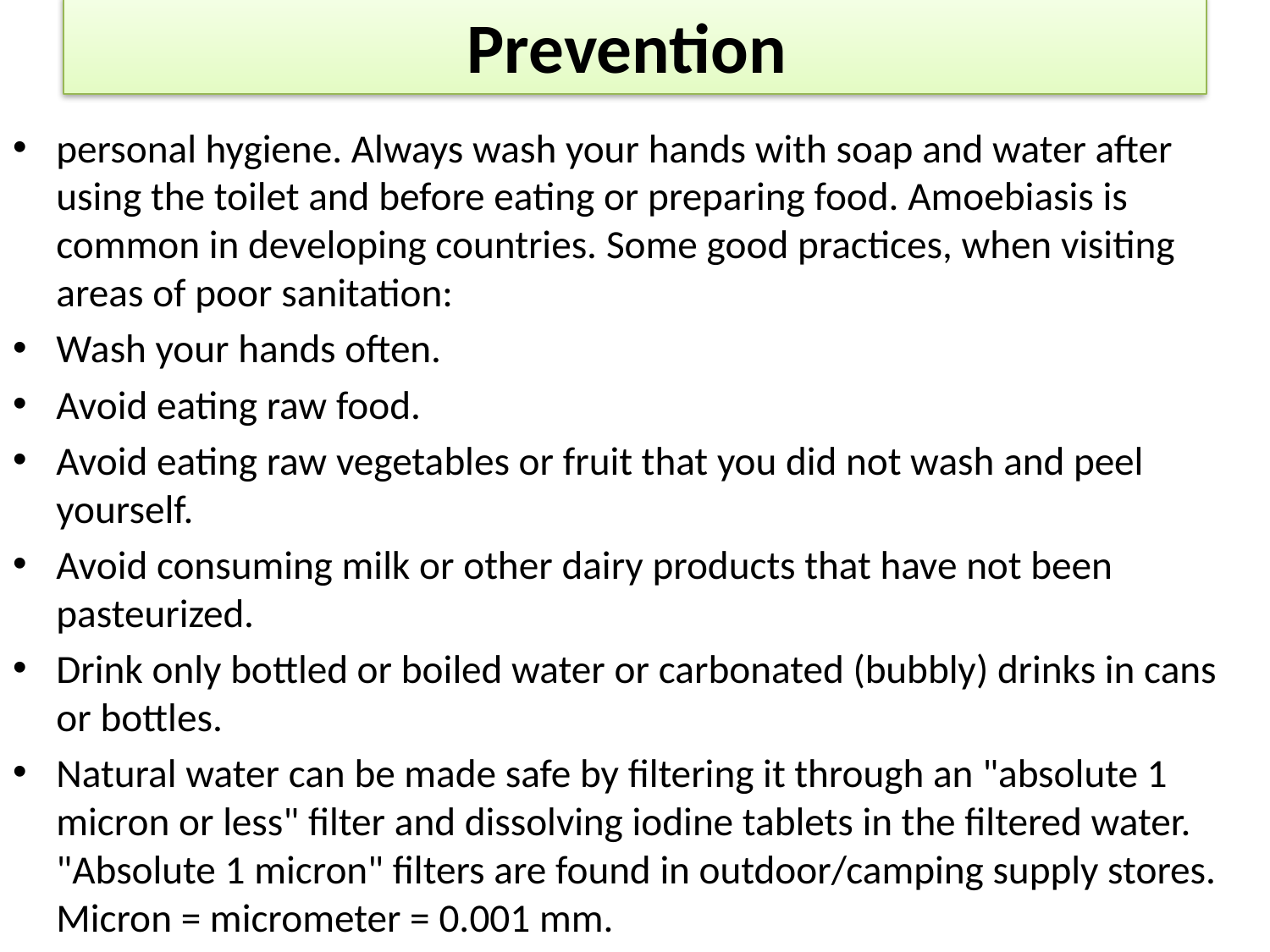

# Prevention
personal hygiene. Always wash your hands with soap and water after using the toilet and before eating or preparing food. Amoebiasis is common in developing countries. Some good practices, when visiting areas of poor sanitation:
Wash your hands often.
Avoid eating raw food.
Avoid eating raw vegetables or fruit that you did not wash and peel yourself.
Avoid consuming milk or other dairy products that have not been pasteurized.
Drink only bottled or boiled water or carbonated (bubbly) drinks in cans or bottles.
Natural water can be made safe by filtering it through an "absolute 1 micron or less" filter and dissolving iodine tablets in the filtered water. "Absolute 1 micron" filters are found in outdoor/camping supply stores. Micron = micrometer = 0.001 mm.